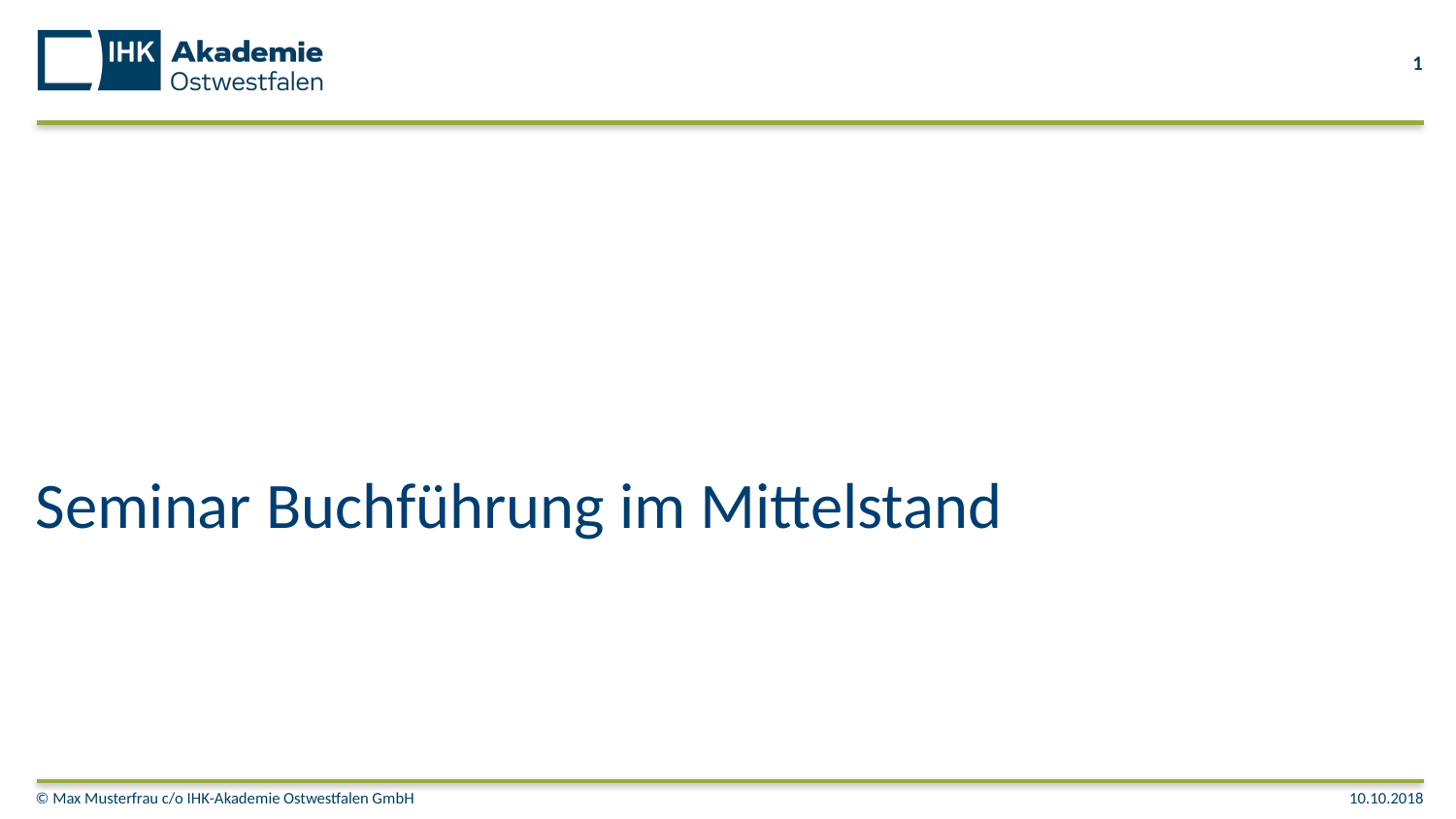

1
Seminar Buchführung im Mittelstand
© Max Musterfrau c/o IHK-Akademie Ostwestfalen GmbH
10.10.2018